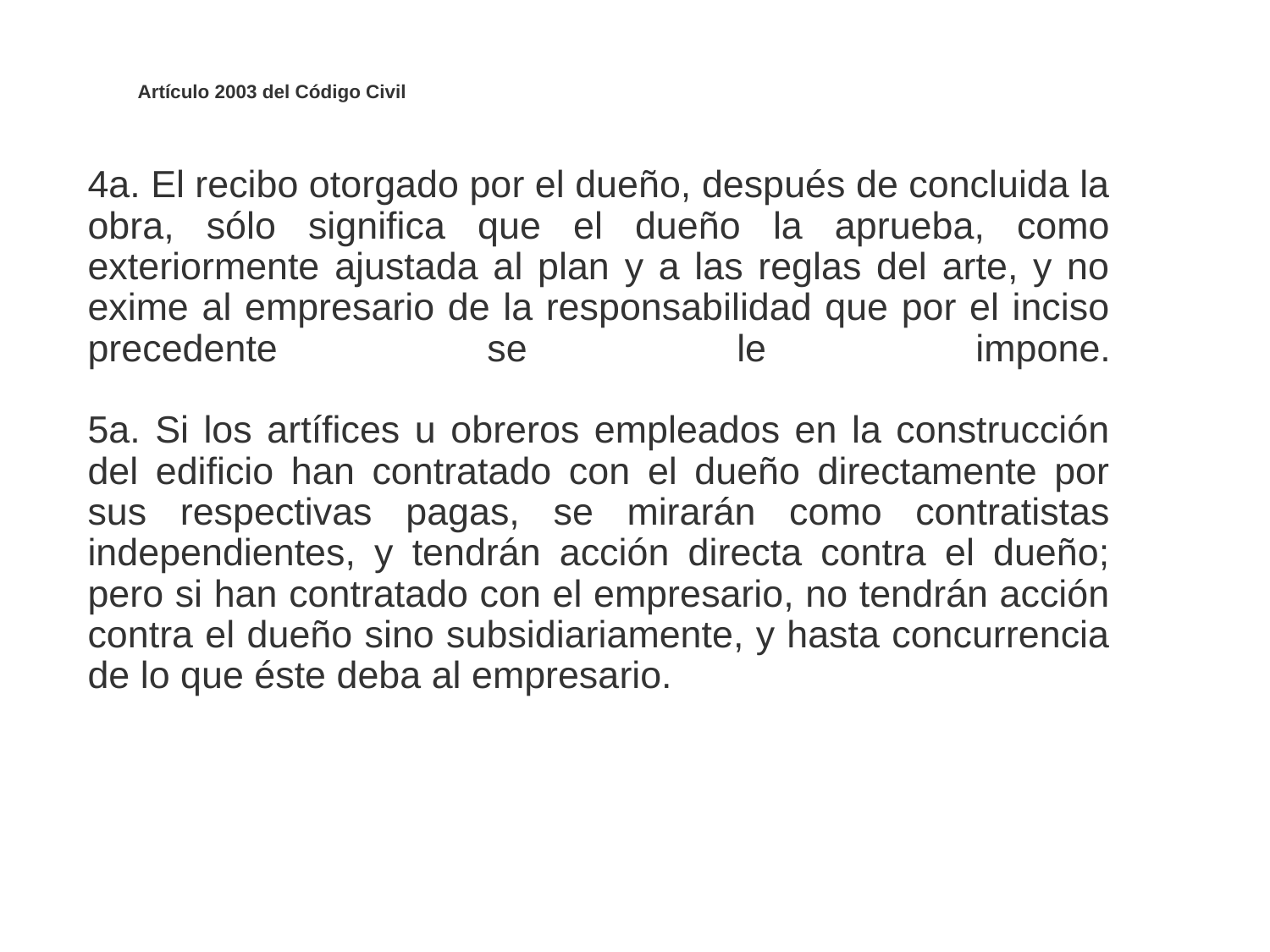

Artículo 2003 del Código Civil
# 4a. El recibo otorgado por el dueño, después de concluida la obra, sólo significa que el dueño la aprueba, como exteriormente ajustada al plan y a las reglas del arte, y no exime al empresario de la responsabilidad que por el inciso precedente se le impone. 5a. Si los artífices u obreros empleados en la construcción del edificio han contratado con el dueño directamente por sus respectivas pagas, se mirarán como contratistas independientes, y tendrán acción directa contra el dueño; pero si han contratado con el empresario, no tendrán acción contra el dueño sino subsidiariamente, y hasta concurrencia de lo que éste deba al empresario.